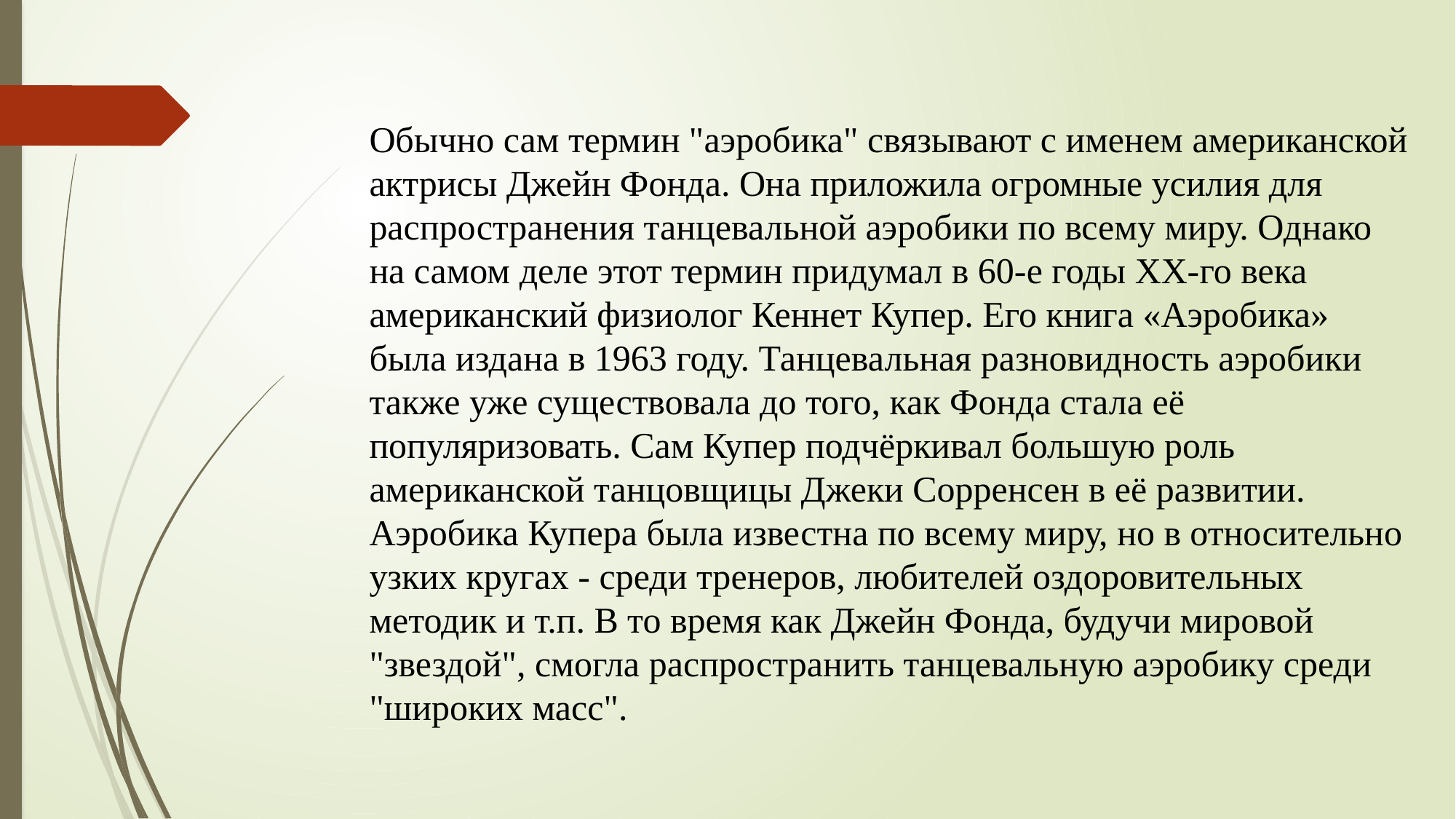

Обычно сам термин "аэробика" связывают с именем американской актрисы Джейн Фонда. Она приложила огромные усилия для распространения танцевальной аэробики по всему миру. Однако на самом деле этот термин придумал в 60-е годы ХХ-го века американский физиолог Кеннет Купер. Его книга «Аэробика» была издана в 1963 году. Танцевальная разновидность аэробики также уже существовала до того, как Фонда стала её популяризовать. Сам Купер подчёркивал большую роль американской танцовщицы Джеки Сорренсен в её развитии. Аэробика Купера была известна по всему миру, но в относительно узких кругах - среди тренеров, любителей оздоровительных методик и т.п. В то время как Джейн Фонда, будучи мировой "звездой", смогла распространить танцевальную аэробику среди "широких масс".